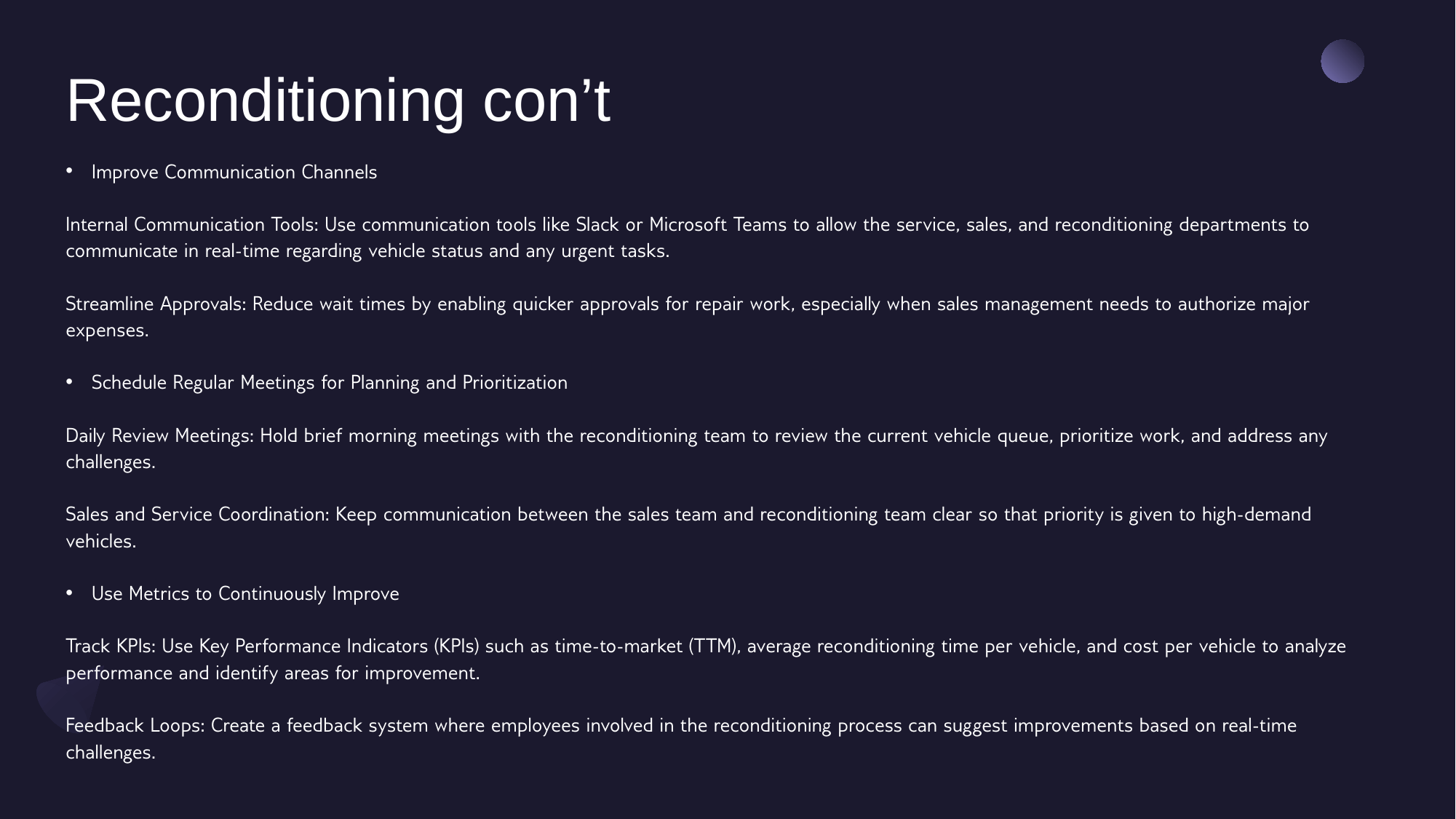

# Reconditioning con’t
Improve Communication Channels
Internal Communication Tools: Use communication tools like Slack or Microsoft Teams to allow the service, sales, and reconditioning departments to communicate in real-time regarding vehicle status and any urgent tasks.
Streamline Approvals: Reduce wait times by enabling quicker approvals for repair work, especially when sales management needs to authorize major expenses.
Schedule Regular Meetings for Planning and Prioritization
Daily Review Meetings: Hold brief morning meetings with the reconditioning team to review the current vehicle queue, prioritize work, and address any challenges.
Sales and Service Coordination: Keep communication between the sales team and reconditioning team clear so that priority is given to high-demand vehicles.
Use Metrics to Continuously Improve
Track KPIs: Use Key Performance Indicators (KPIs) such as time-to-market (TTM), average reconditioning time per vehicle, and cost per vehicle to analyze performance and identify areas for improvement.
Feedback Loops: Create a feedback system where employees involved in the reconditioning process can suggest improvements based on real-time challenges.